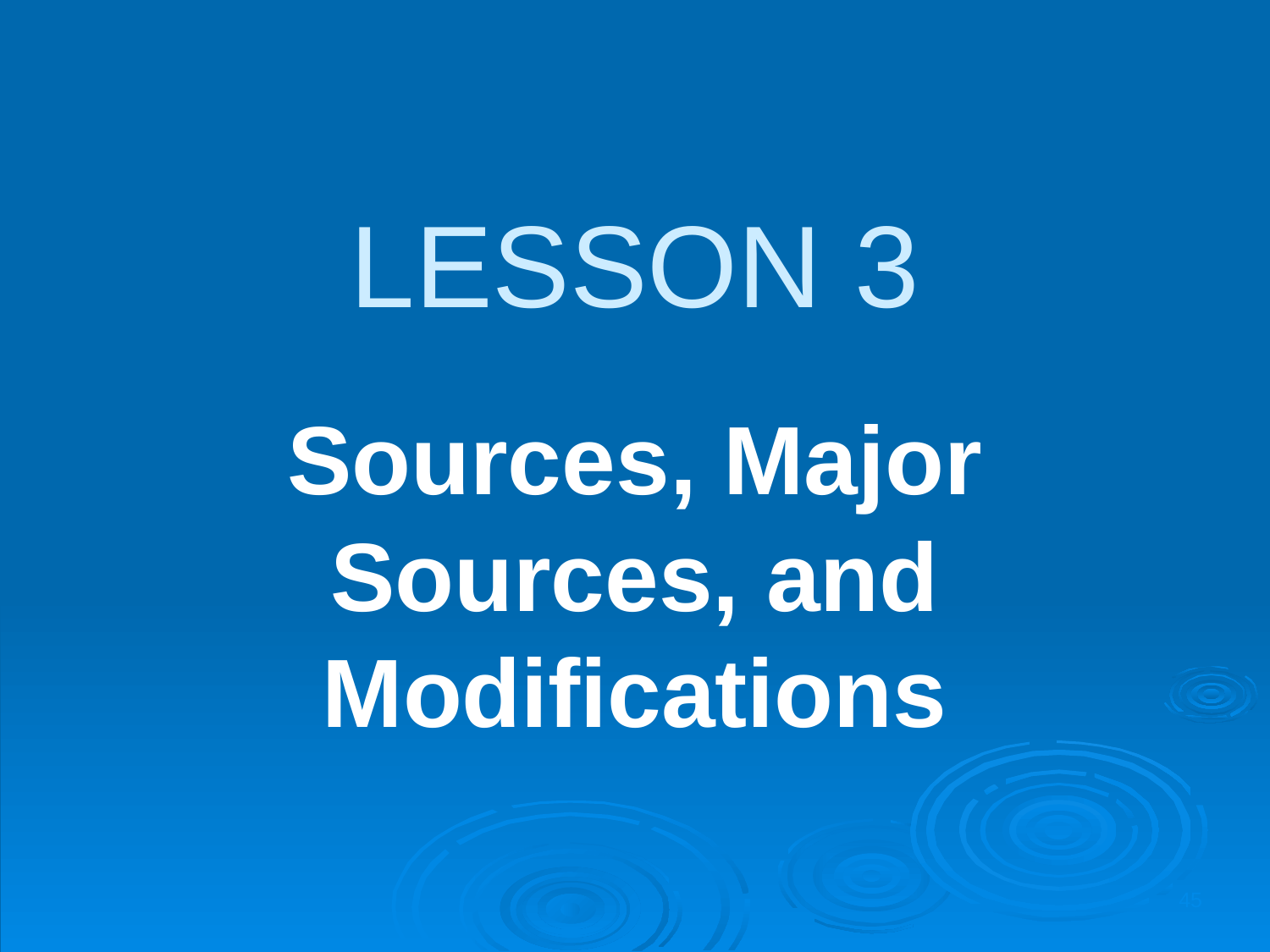

LESSON 3
Sources, Major Sources, and Modifications
45